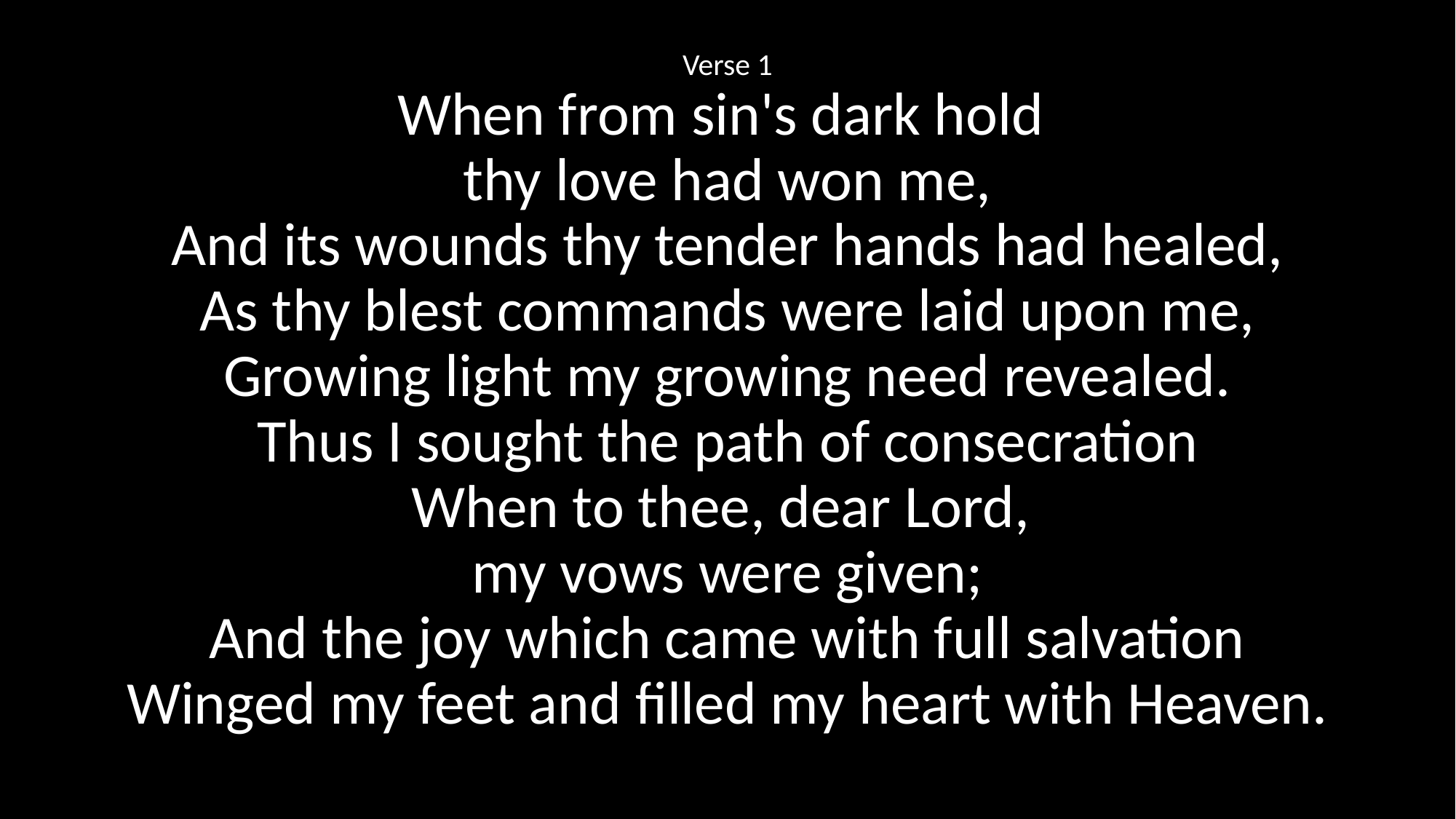

Verse 1
When from sin's dark hold
thy love had won me,
And its wounds thy tender hands had healed,
As thy blest commands were laid upon me,
Growing light my growing need revealed.
Thus I sought the path of consecration
When to thee, dear Lord,
my vows were given;
And the joy which came with full salvation
Winged my feet and filled my heart with Heaven.